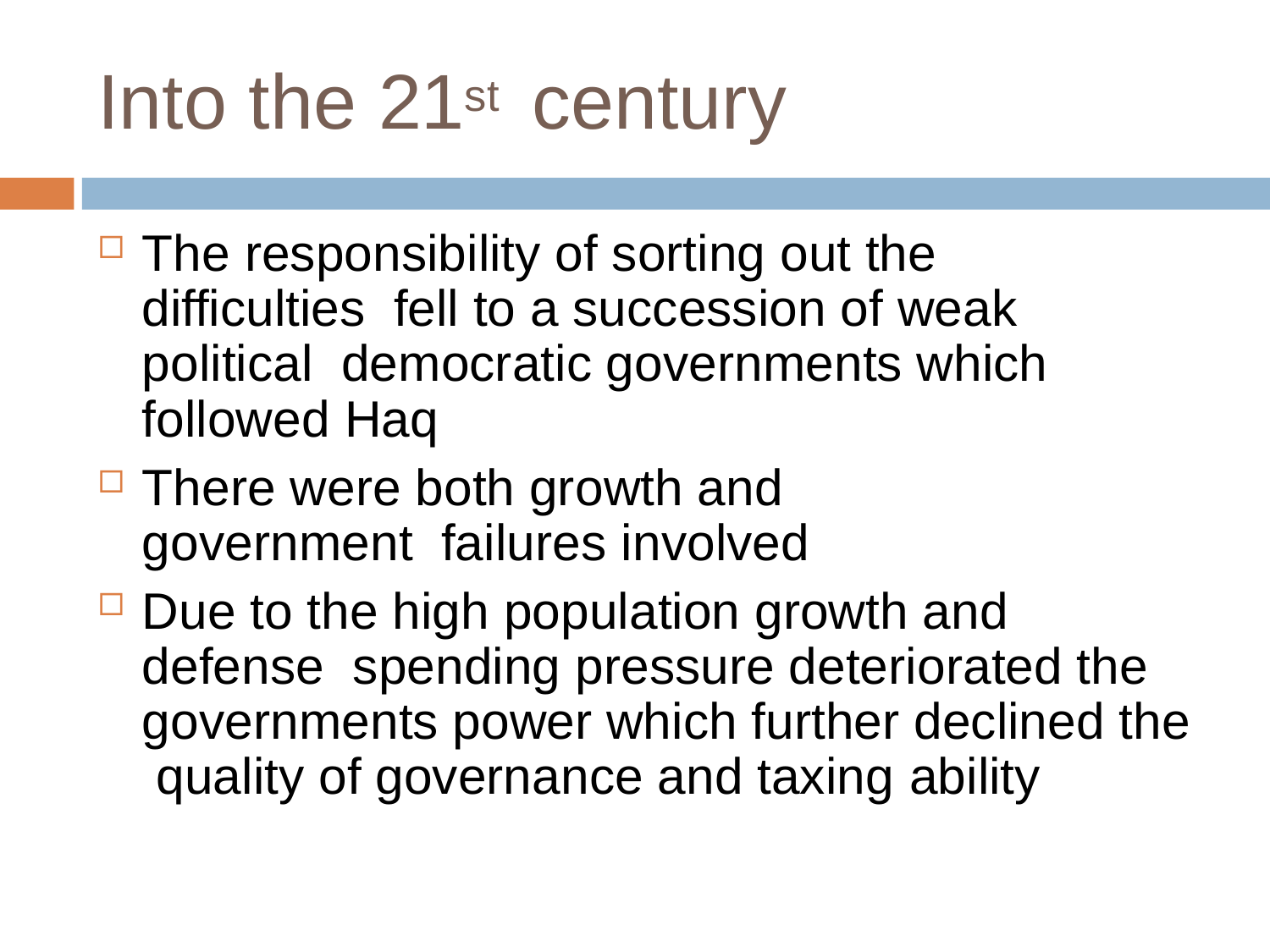

# Into the 21st	century
The responsibility of sorting out the difficulties  fell to a succession of weak political  democratic governments which followed Haq
There were both growth and government  failures involved
Due to the high population growth and defense  spending pressure deteriorated the  governments power which further declined the  quality of governance and taxing ability